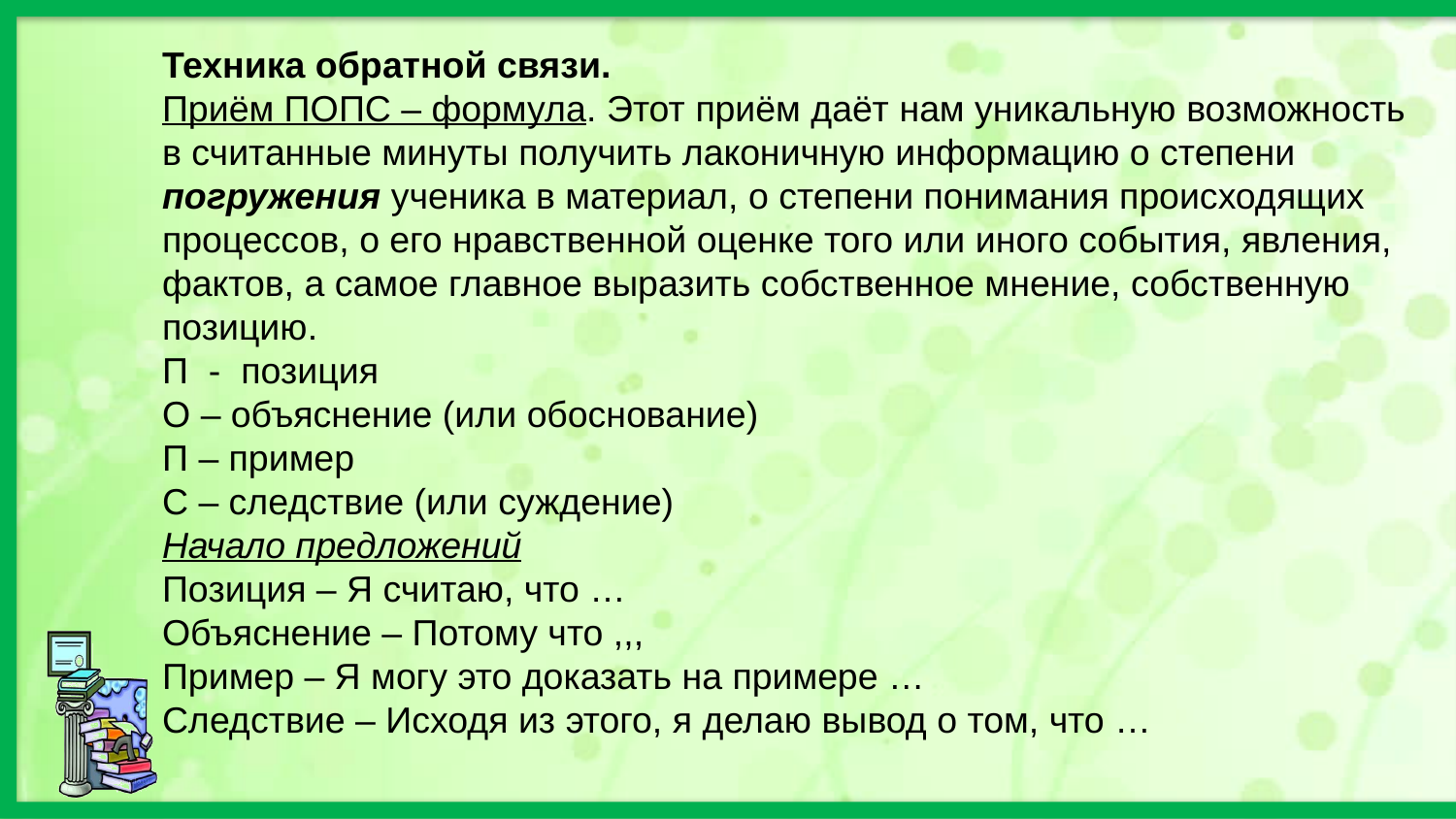

Техника обратной связи.
Приём ПОПС – формула. Этот приём даёт нам уникальную возможность в считанные минуты получить лаконичную информацию о степени погружения ученика в материал, о степени понимания происходящих процессов, о его нравственной оценке того или иного события, явления, фактов, а самое главное выразить собственное мнение, собственную позицию.
П  -  позиция
О – объяснение (или обоснование)
П – пример
С – следствие (или суждение)
Начало предложений
Позиция – Я считаю, что …
Объяснение – Потому что ,,,
Пример – Я могу это доказать на примере …
Следствие – Исходя из этого, я делаю вывод о том, что …